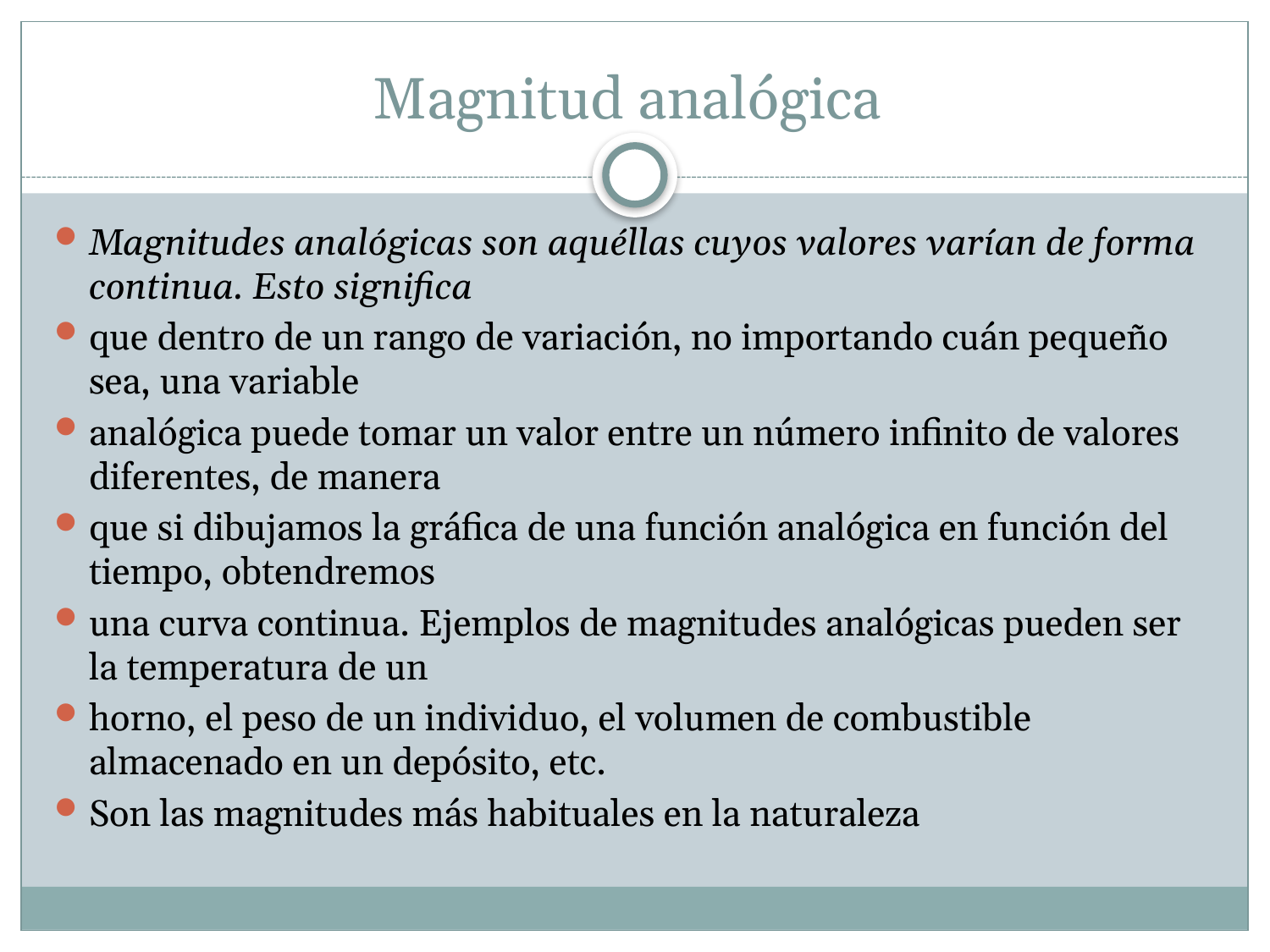

# Magnitud analógica
Magnitudes analógicas son aquéllas cuyos valores varían de forma continua. Esto significa
que dentro de un rango de variación, no importando cuán pequeño sea, una variable
analógica puede tomar un valor entre un número infinito de valores diferentes, de manera
que si dibujamos la gráfica de una función analógica en función del tiempo, obtendremos
una curva continua. Ejemplos de magnitudes analógicas pueden ser la temperatura de un
horno, el peso de un individuo, el volumen de combustible almacenado en un depósito, etc.
Son las magnitudes más habituales en la naturaleza